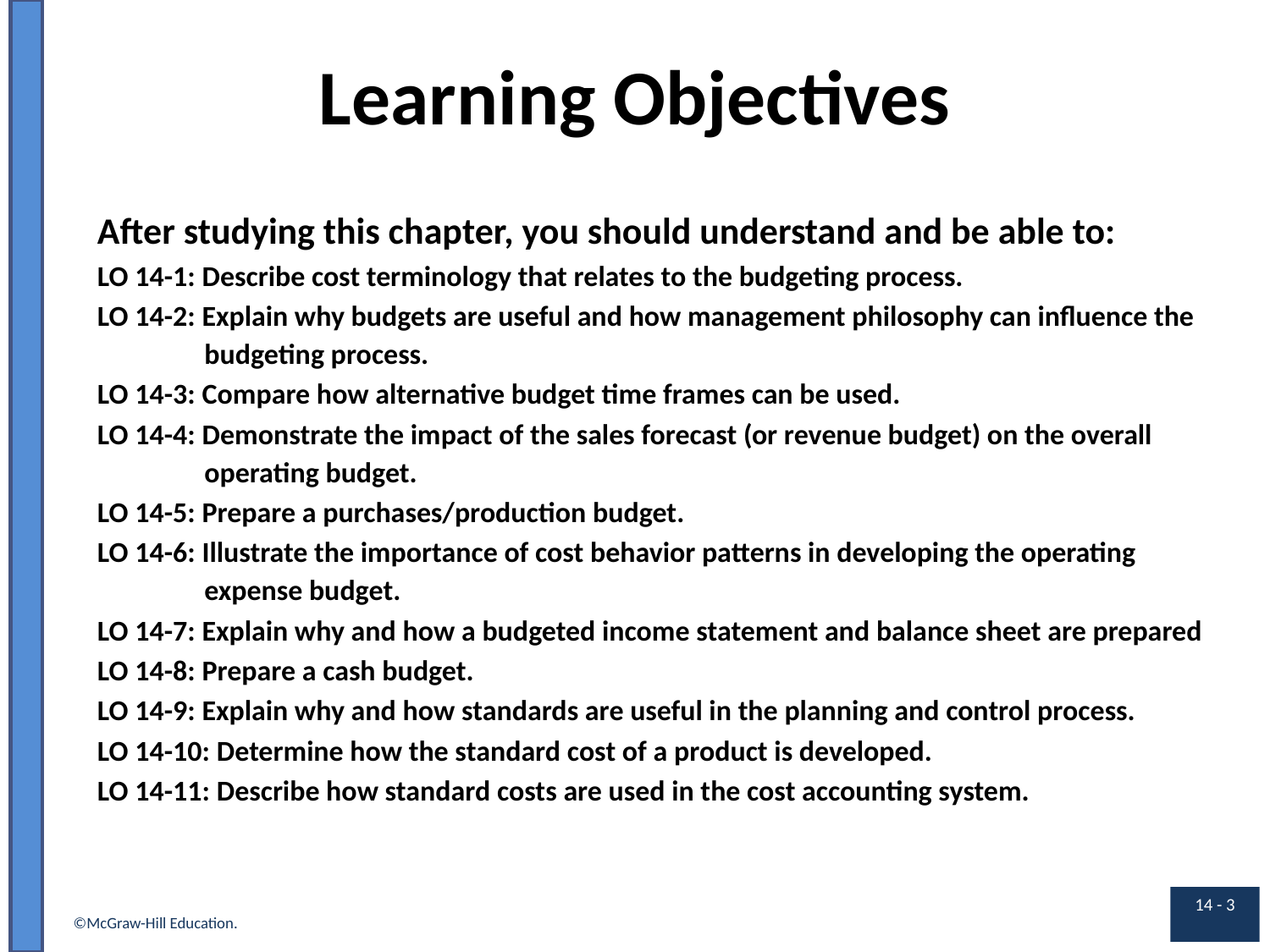

# Learning Objectives
After studying this chapter, you should understand and be able to:
LO 14-1: Describe cost terminology that relates to the budgeting process.
LO 14-2: Explain why budgets are useful and how management philosophy can influence the budgeting process.
LO 14-3: Compare how alternative budget time frames can be used.
LO 14-4: Demonstrate the impact of the sales forecast (or revenue budget) on the overall operating budget.
LO 14-5: Prepare a purchases/production budget.
LO 14-6: Illustrate the importance of cost behavior patterns in developing the operating expense budget.
LO 14-7: Explain why and how a budgeted income statement and balance sheet are prepared
LO 14-8: Prepare a cash budget.
LO 14-9: Explain why and how standards are useful in the planning and control process.
LO 14-10: Determine how the standard cost of a product is developed.
LO 14-11: Describe how standard costs are used in the cost accounting system.